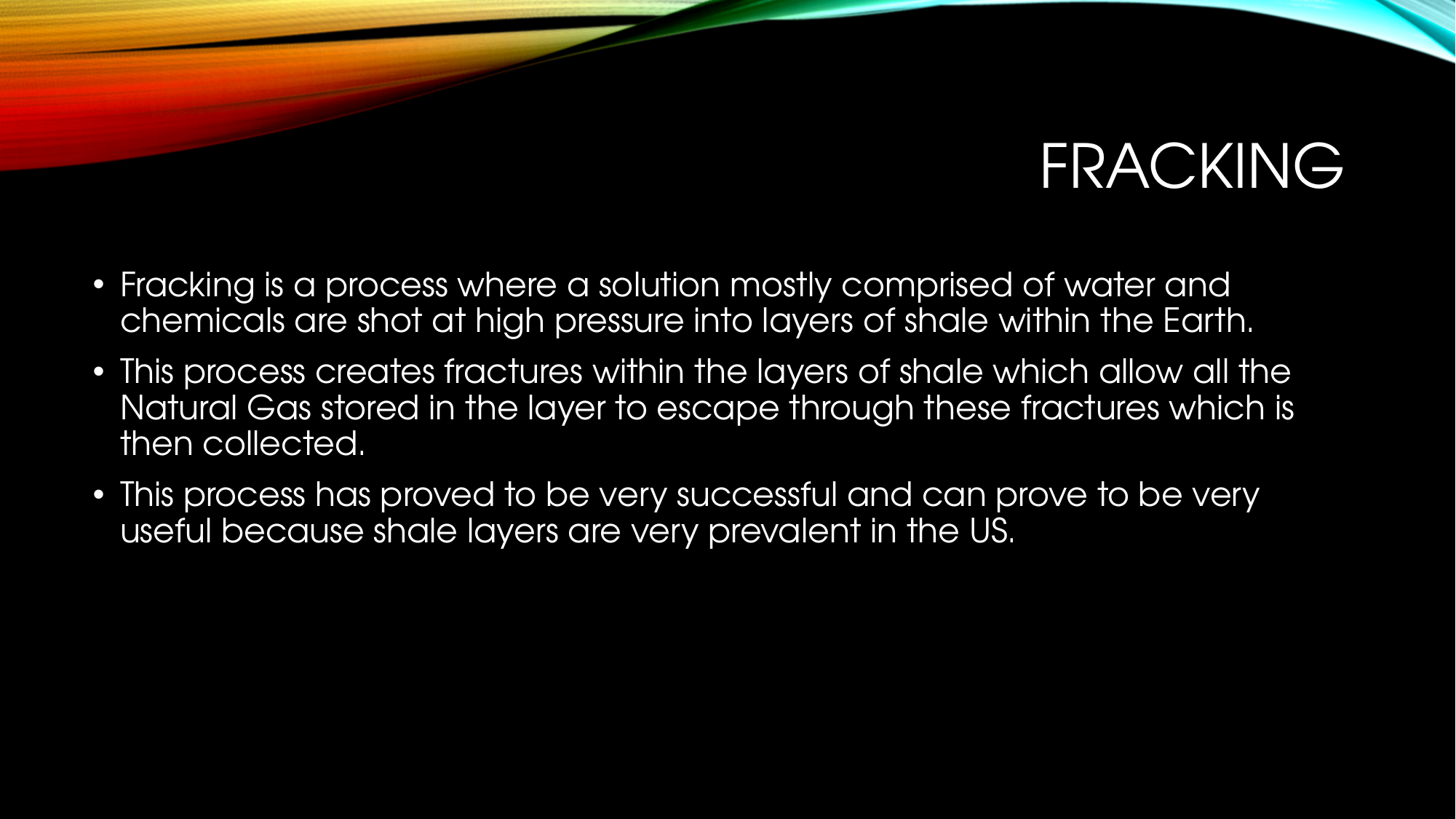

# Fracking
Fracking is a process where a solution mostly comprised of water and chemicals are shot at high pressure into layers of shale within the Earth.
This process creates fractures within the layers of shale which allow all the Natural Gas stored in the layer to escape through these fractures which is then collected.
This process has proved to be very successful and can prove to be very useful because shale layers are very prevalent in the US.